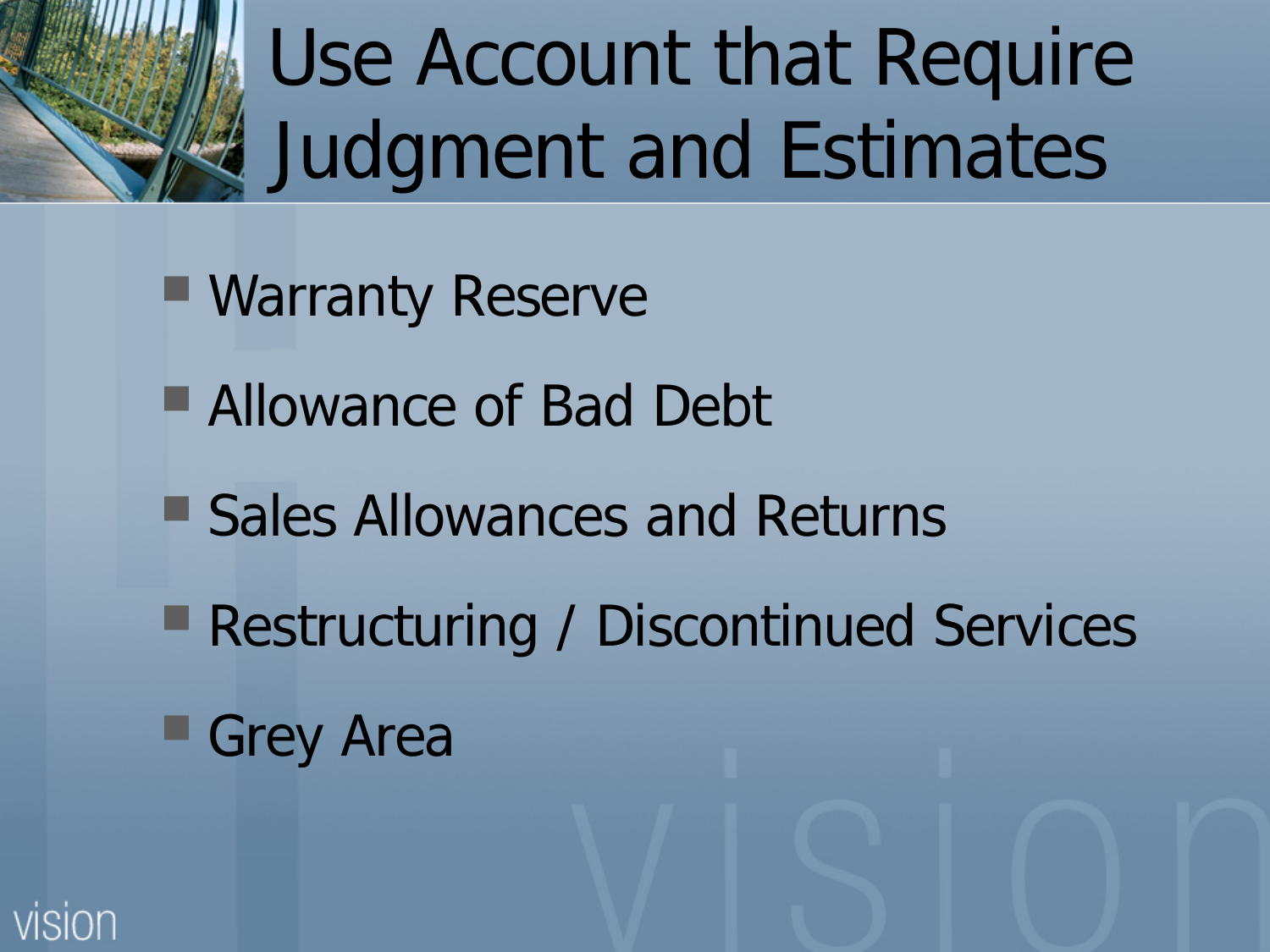

# Use Account that Require Judgment and Estimates
Warranty Reserve
Allowance of Bad Debt
Sales Allowances and Returns
Restructuring / Discontinued Services
Grey Area